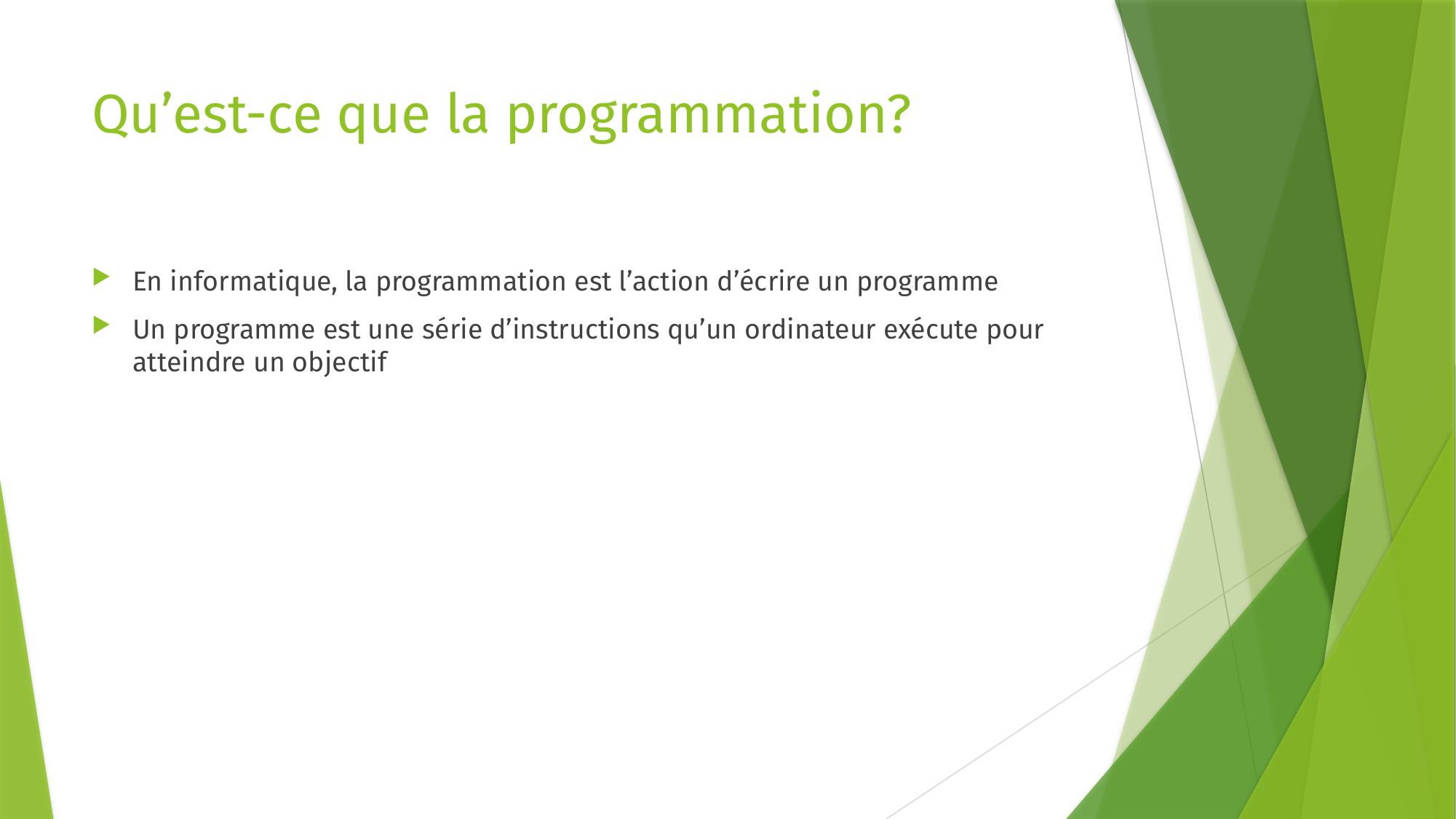

# Qu’est-ce que la programmation?
En informatique, la programmation est l’action d’écrire un programme
Un programme est une série d’instructions qu’un ordinateur exécute pour atteindre un objectif